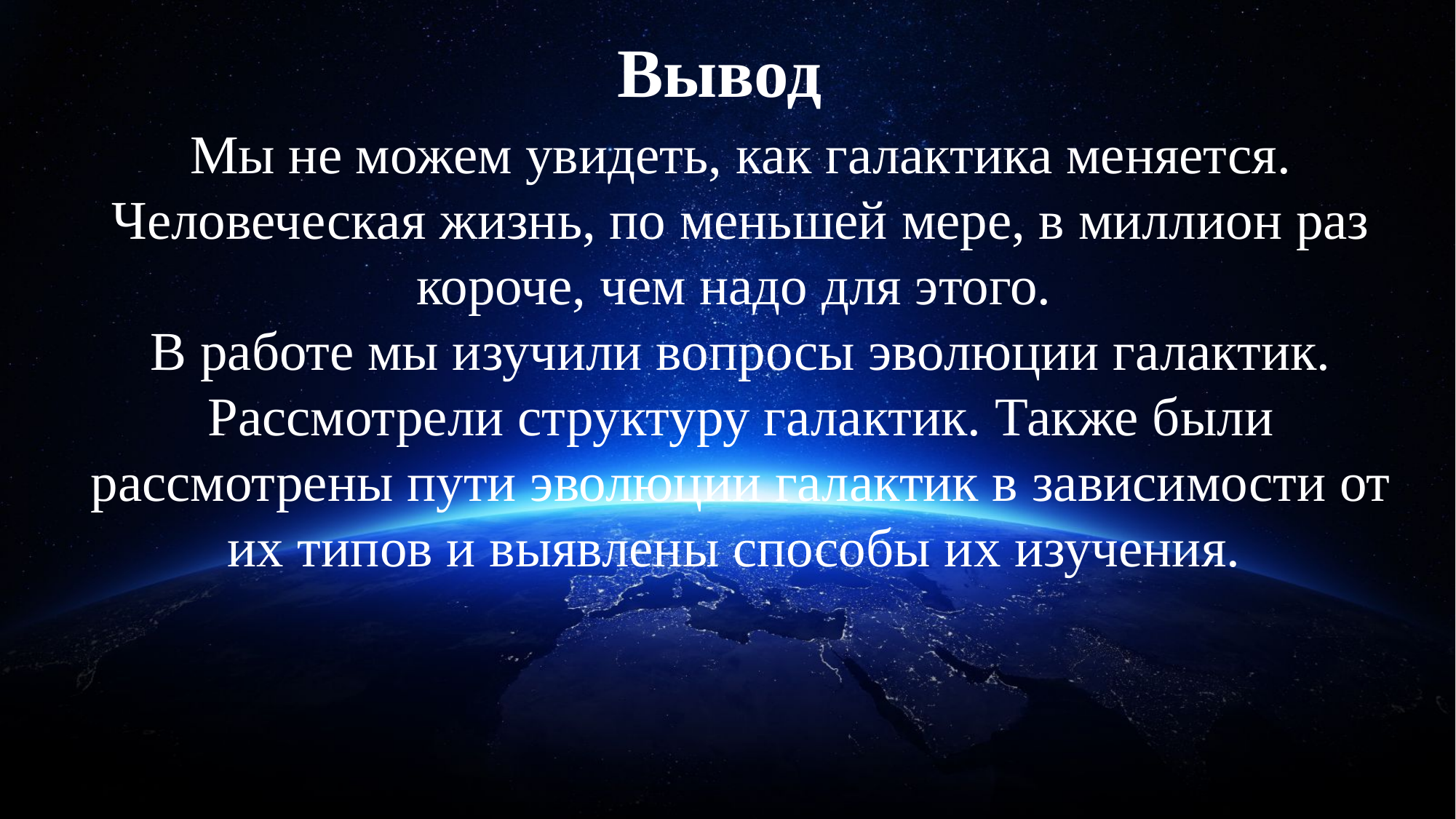

# Вывод
Мы не можем увидеть, как галактика меняется. Человеческая жизнь, по меньшей мере, в миллион раз короче, чем надо для этого.
В работе мы изучили вопросы эволюции галактик. Рассмотрели структуру галактик. Также были рассмотрены пути эволюции галактик в зависимости от их типов и выявлены способы их изучения.